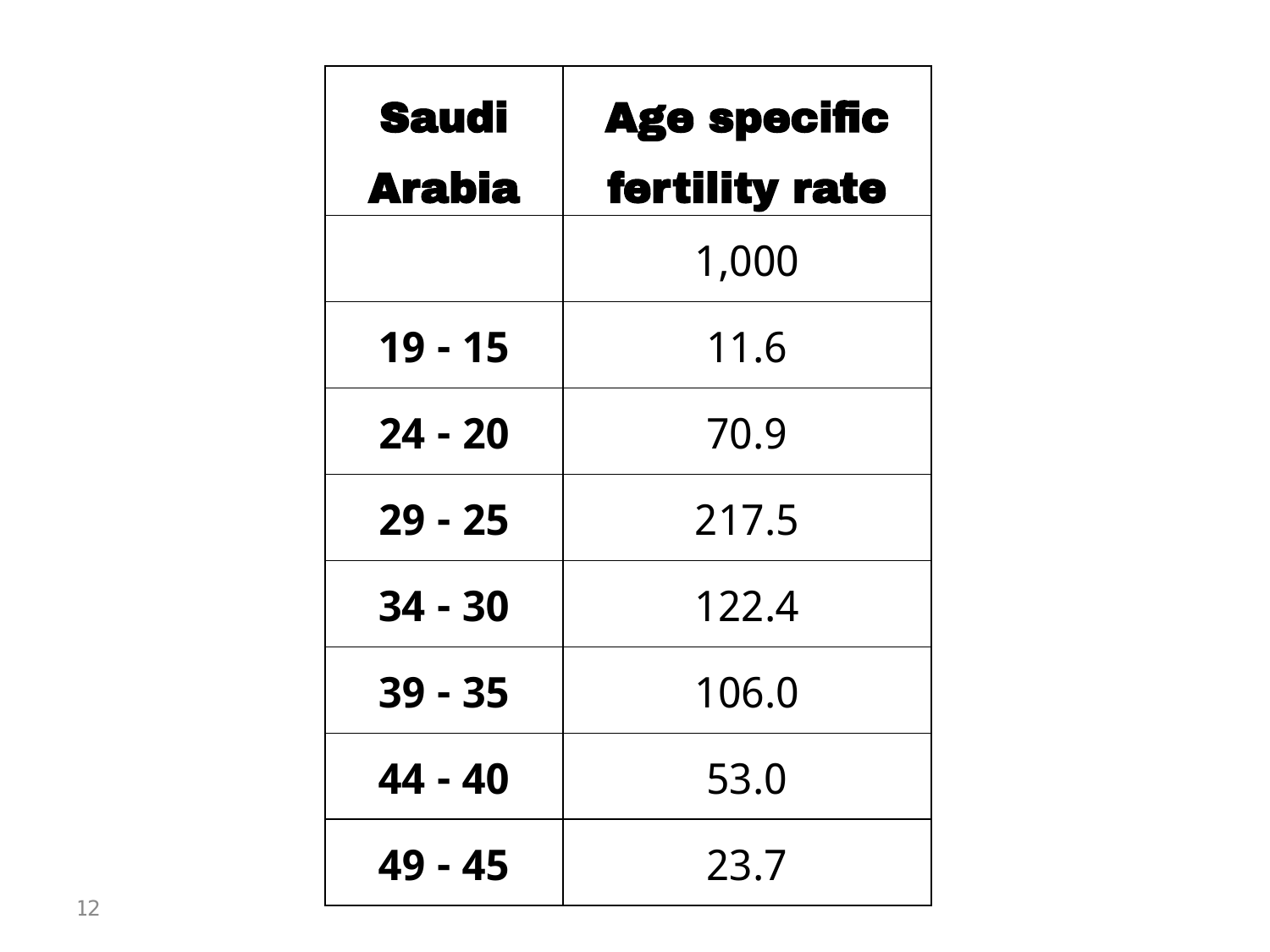

| Saudi Arabia | Age specific fertility rate |
| --- | --- |
|  | 1,000 |
| 15 - 19 | 11.6 |
| 20 - 24 | 70.9 |
| 25 - 29 | 217.5 |
| 30 - 34 | 122.4 |
| 35 - 39 | 106.0 |
| 40 - 44 | 53.0 |
| 45 - 49 | 23.7 |
12